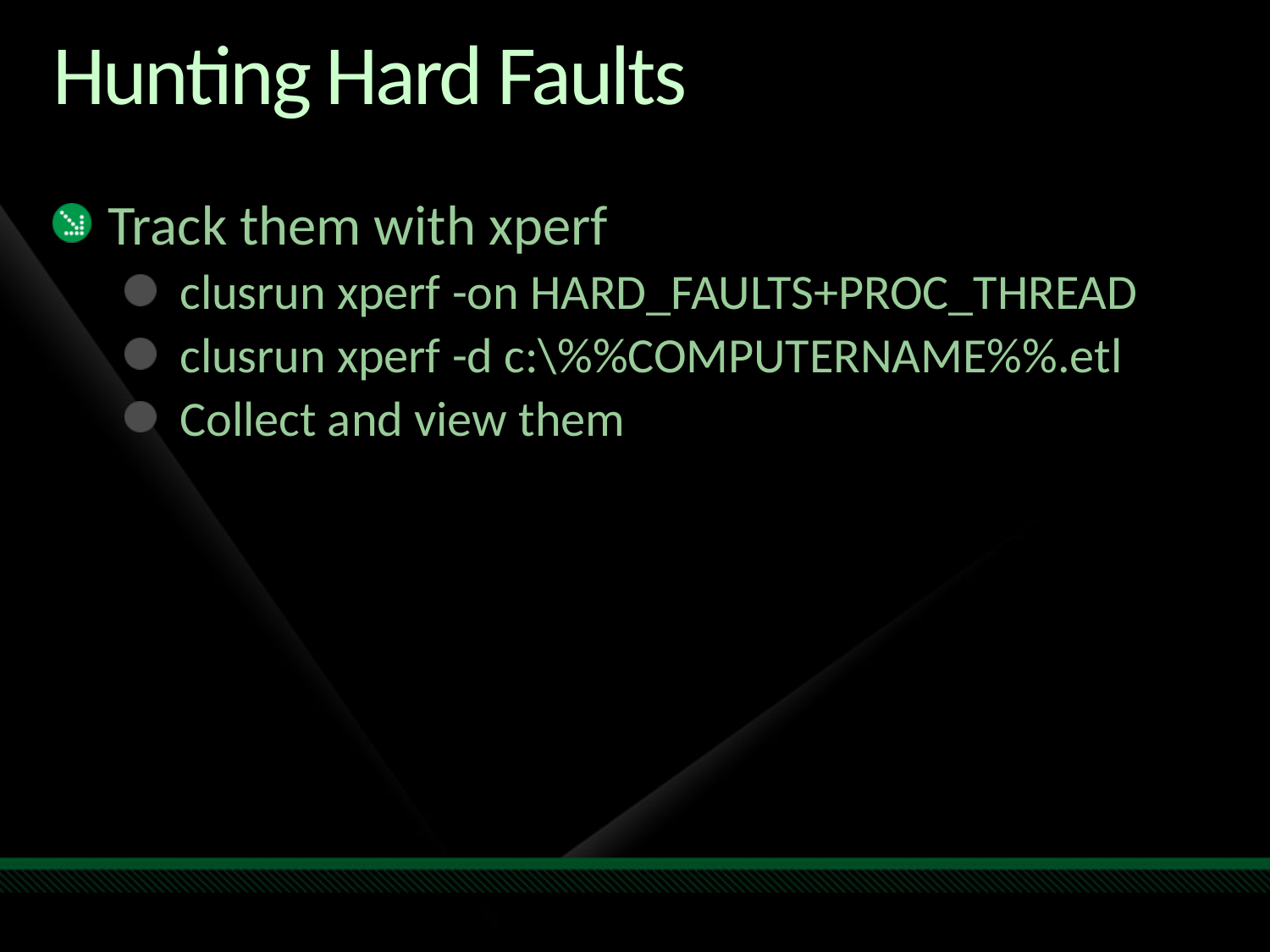

# Hunting Hard Faults
Track them with xperf
clusrun xperf -on HARD_FAULTS+PROC_THREAD
clusrun xperf -d c:\%%COMPUTERNAME%%.etl
Collect and view them